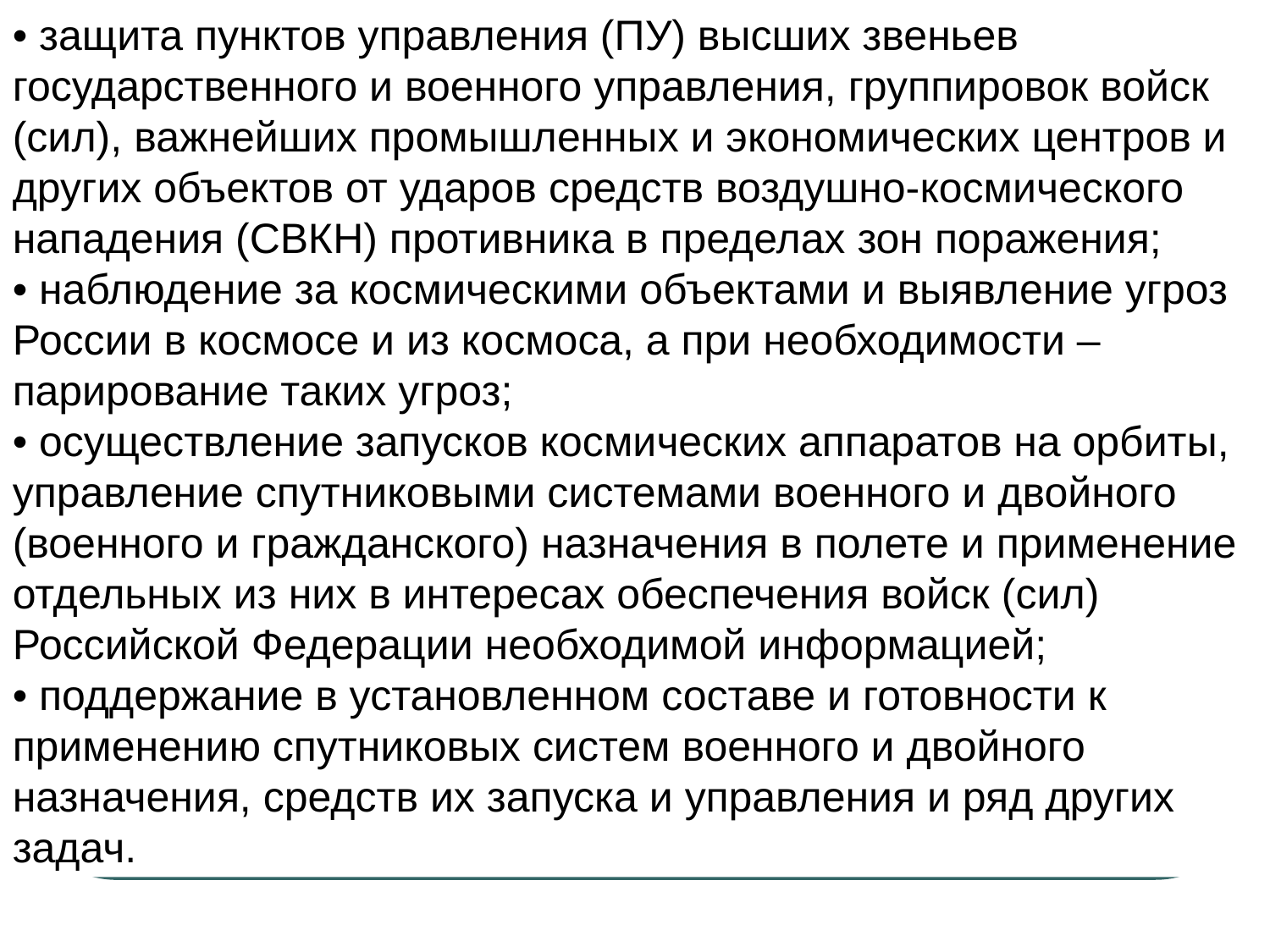

• защита пунктов управления (ПУ) высших звеньев государственного и военного управления, группировок войск (сил), важнейших промышленных и экономических центров и других объектов от ударов средств воздушно-космического нападения (СВКН) противника в пределах зон поражения;
• наблюдение за космическими объектами и выявление угроз России в космосе и из космоса, а при необходимости – парирование таких угроз;
• осуществление запусков космических аппаратов на орбиты, управление спутниковыми системами военного и двойного (военного и гражданского) назначения в полете и применение отдельных из них в интересах обеспечения войск (сил) Российской Федерации необходимой информацией;
• поддержание в установленном составе и готовности к применению спутниковых систем военного и двойного назначения, средств их запуска и управления и ряд других задач.